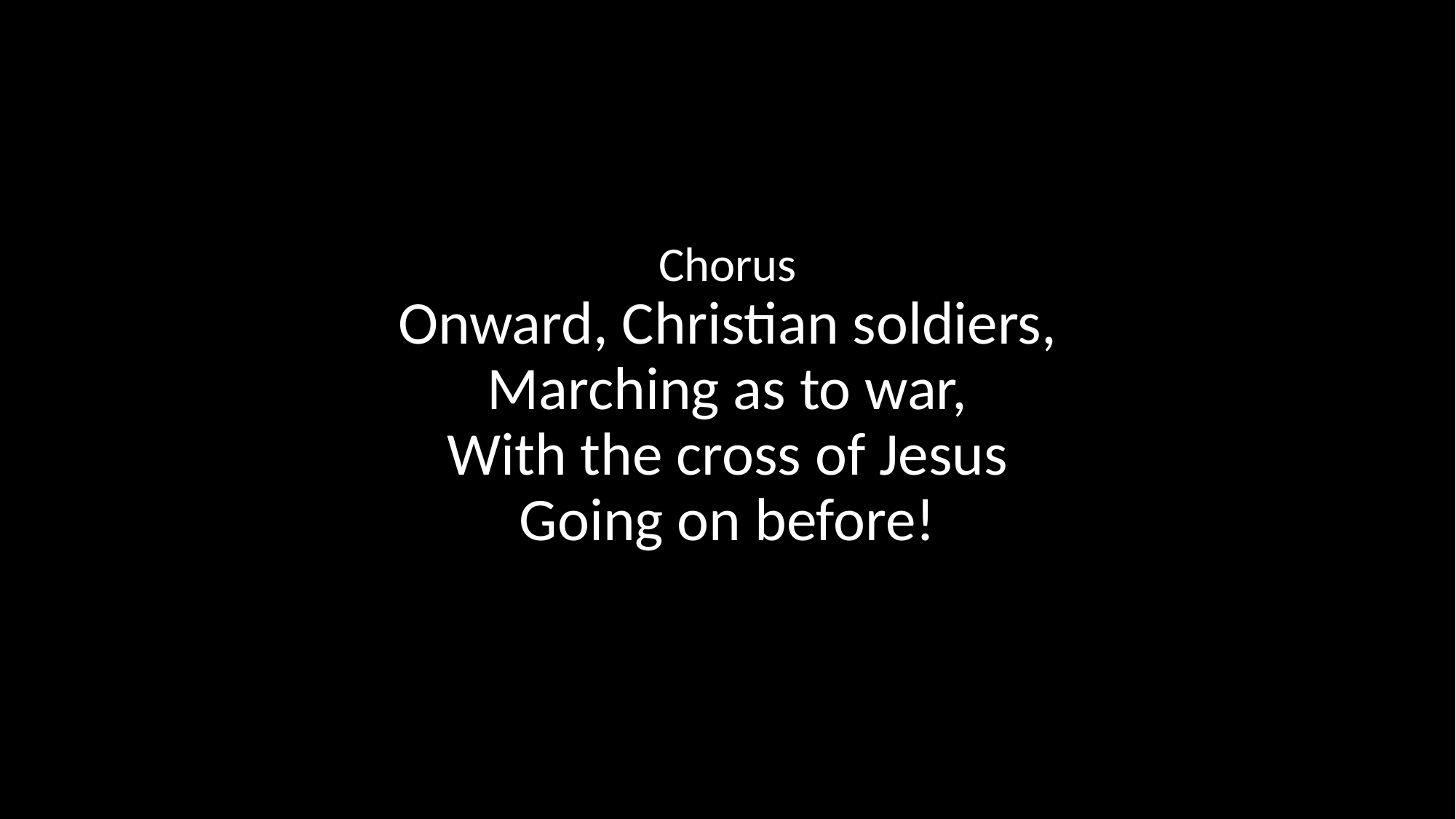

Chorus
Onward, Christian soldiers,
Marching as to war,
With the cross of Jesus
Going on before!